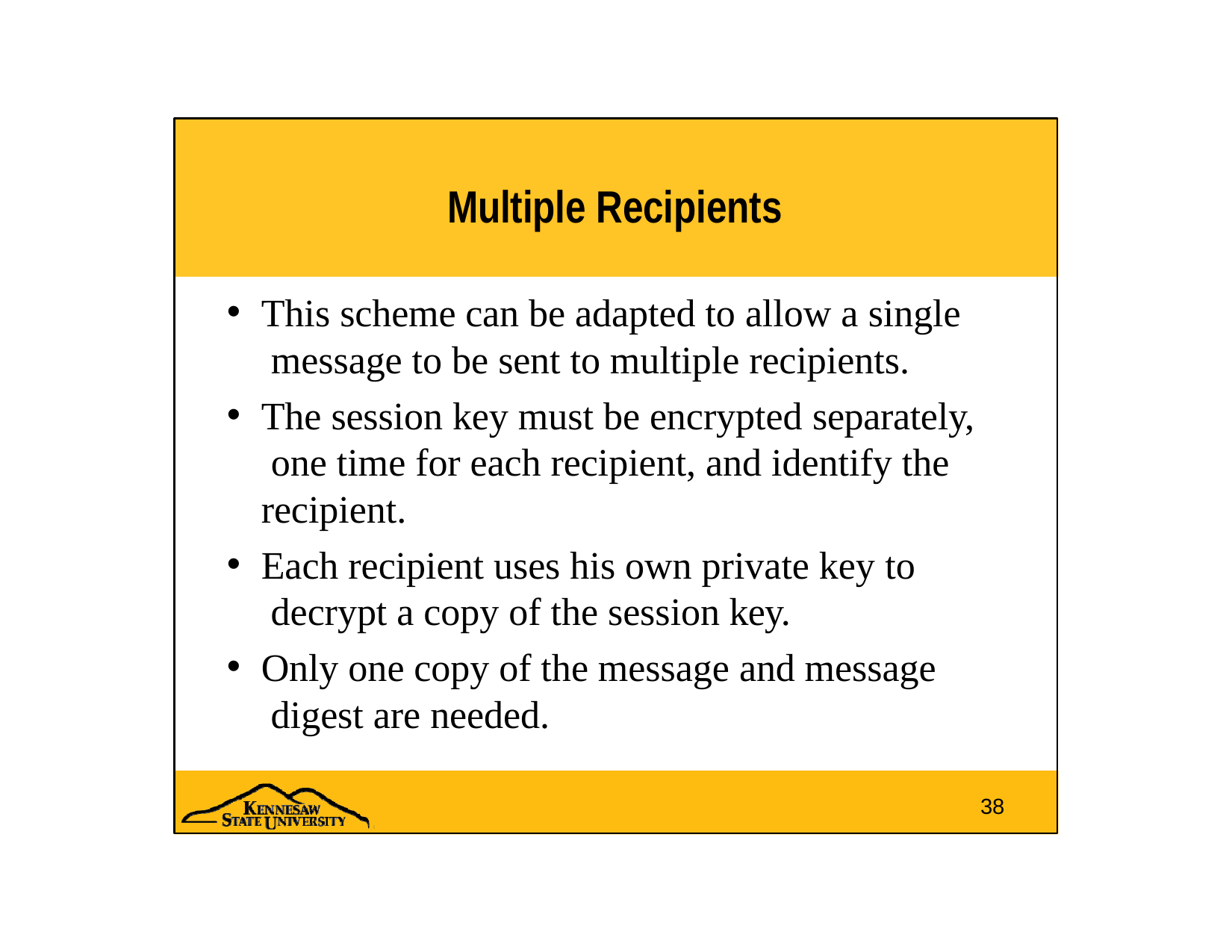

# Multiple Recipients
This scheme can be adapted to allow a single  message to be sent to multiple recipients.
The session key must be encrypted separately,  one time for each recipient, and identify the  recipient.
Each recipient uses his own private key to  decrypt a copy of the session key.
Only one copy of the message and message  digest are needed.

38